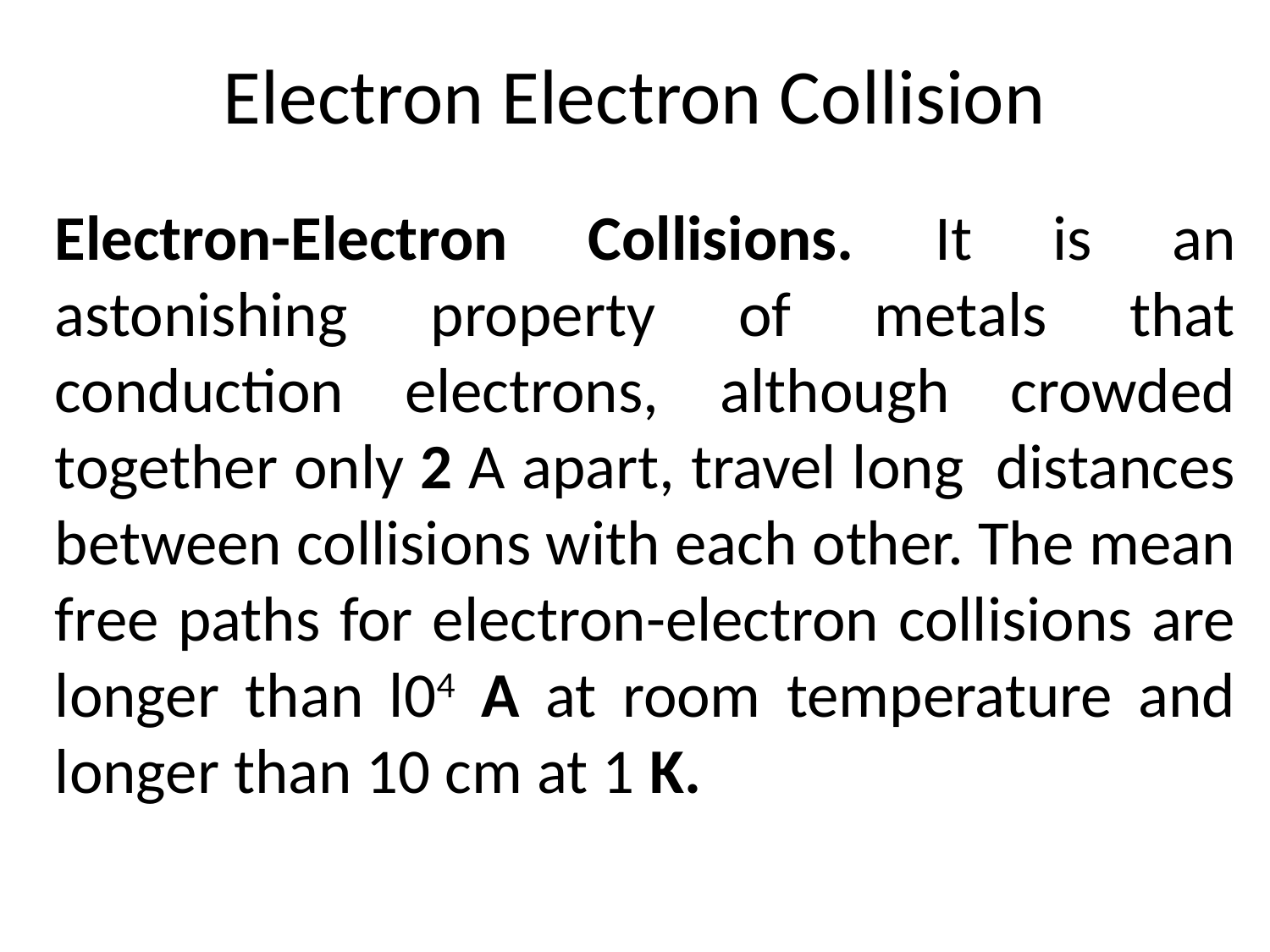

# Electron Electron Collision
Electron-Electron Collisions. It is an astonishing property of metals that conduction electrons, although crowded together only 2 A apart, travel long  distances between collisions with each other. The mean free paths for electron-electron collisions are longer than l04 A at room temperature and longer than 10 cm at 1 K.